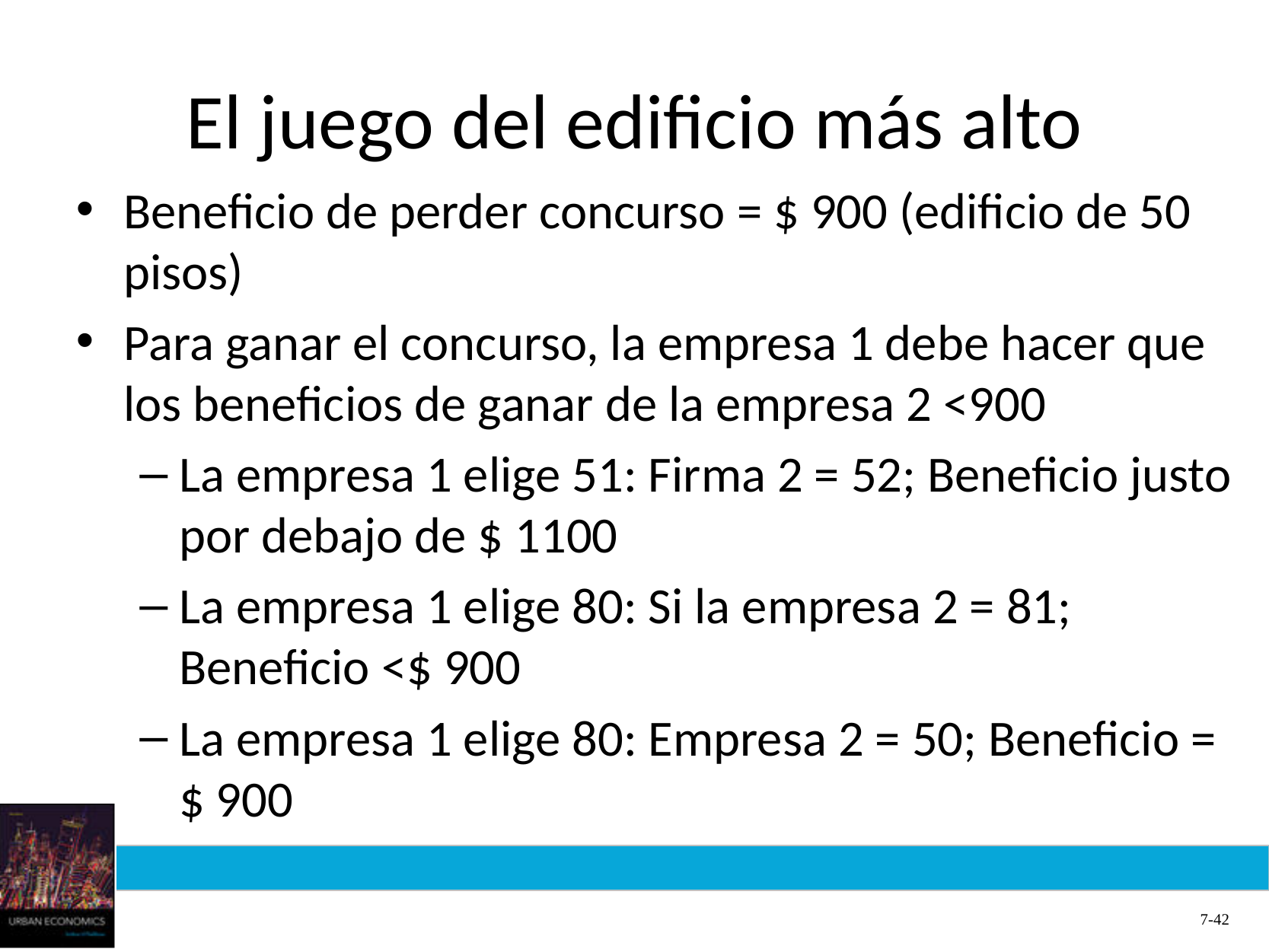

# El juego del edificio más alto
Beneficio de perder concurso = $ 900 (edificio de 50 pisos)
Para ganar el concurso, la empresa 1 debe hacer que los beneficios de ganar de la empresa 2 <900
La empresa 1 elige 51: Firma 2 = 52; Beneficio justo por debajo de $ 1100
La empresa 1 elige 80: Si la empresa 2 = 81; Beneficio <$ 900
La empresa 1 elige 80: Empresa 2 = 50; Beneficio = $ 900
7-42